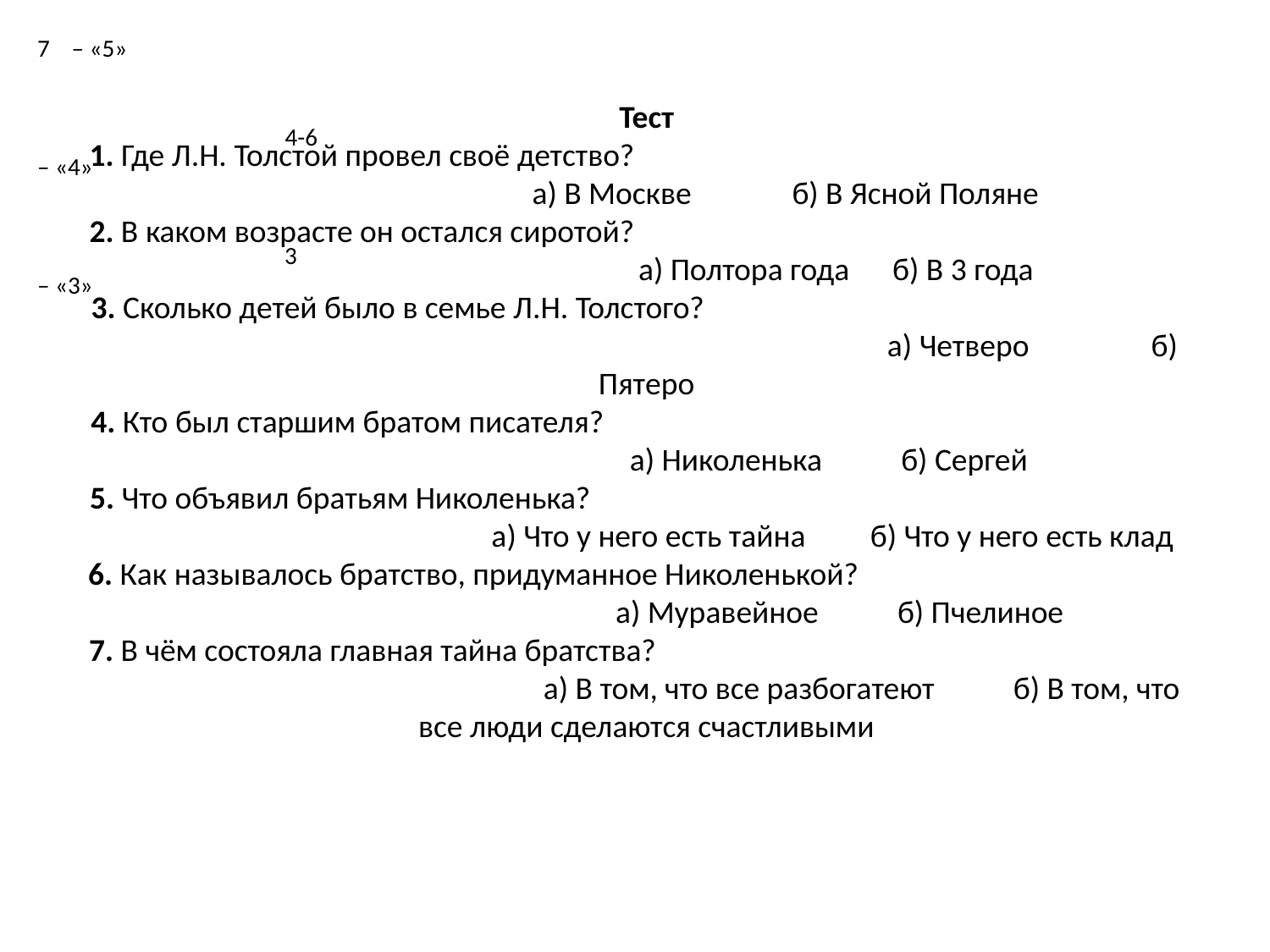

7    – «5»                                                                                                                                                                                              4-6 – «4»                                                                                                                                                                                                     3    – «3»
# Тест 1. Где Л.Н. Толстой провел своё детство?                                                                                                                           а) В Москве              б) В Ясной Поляне 2. В каком возрасте он остался сиротой?                                                                                                                                     а) Полтора года      б) В 3 года 3. Сколько детей было в семье Л.Н. Толстого?                                                                                                                                                                                  а) Четверо                 б) Пятеро 4. Кто был старшим братом писателя?                                                                                                                                       а) Николенька           б) Сергей 5. Что объявил братьям Николенька?                                                                                                                                          а) Что у него есть тайна         б) Что у него есть клад 6. Как называлось братство, придуманное Николенькой?                                                                                                       а) Муравейное           б) Пчелиное 7. В чём состояла главная тайна братства?                                                                                                                                         а) В том, что все разбогатеют           б) В том, что все люди сделаются счастливыми